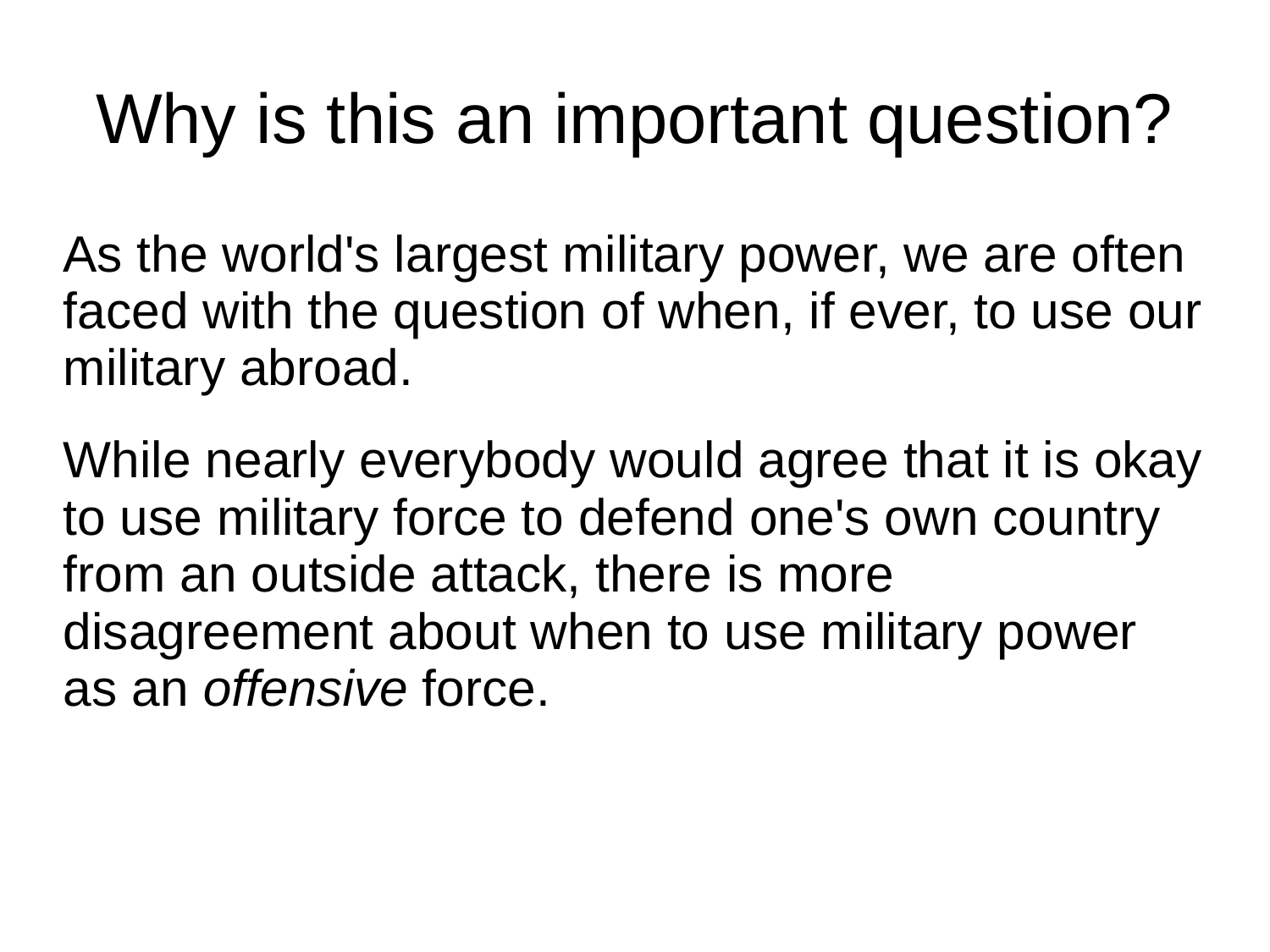

Why is this an important question?
As the world's largest military power, we are often faced with the question of when, if ever, to use our military abroad.

While nearly everybody would agree that it is okay to use military force to defend one's own country from an outside attack, there is more disagreement about when to use military power as an offensive force.